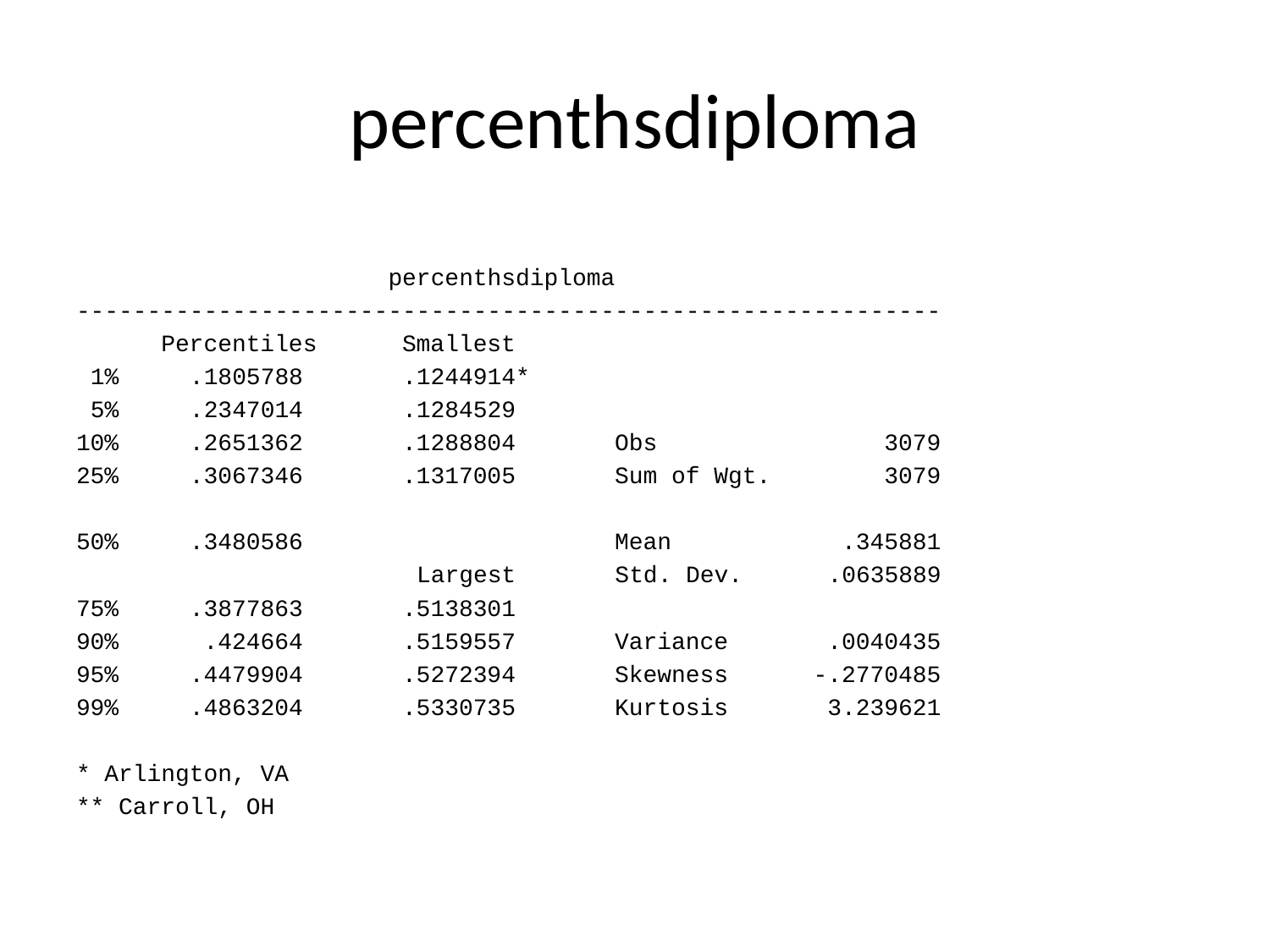

# percenthsdiploma

                      percenthsdiploma
-------------------------------------------------------------
      Percentiles      Smallest
 1%     .1805788       .1244914*
 5%     .2347014       .1284529
10%     .2651362       .1288804       Obs                3079
25%     .3067346       .1317005       Sum of Wgt.        3079

50%     .3480586                      Mean            .345881
                        Largest       Std. Dev.      .0635889
75%     .3877863       .5138301
90%      .424664       .5159557       Variance       .0040435
95%     .4479904       .5272394       Skewness      -.2770485
99%     .4863204       .5330735       Kurtosis       3.239621

* Arlington, VA
** Carroll, OH